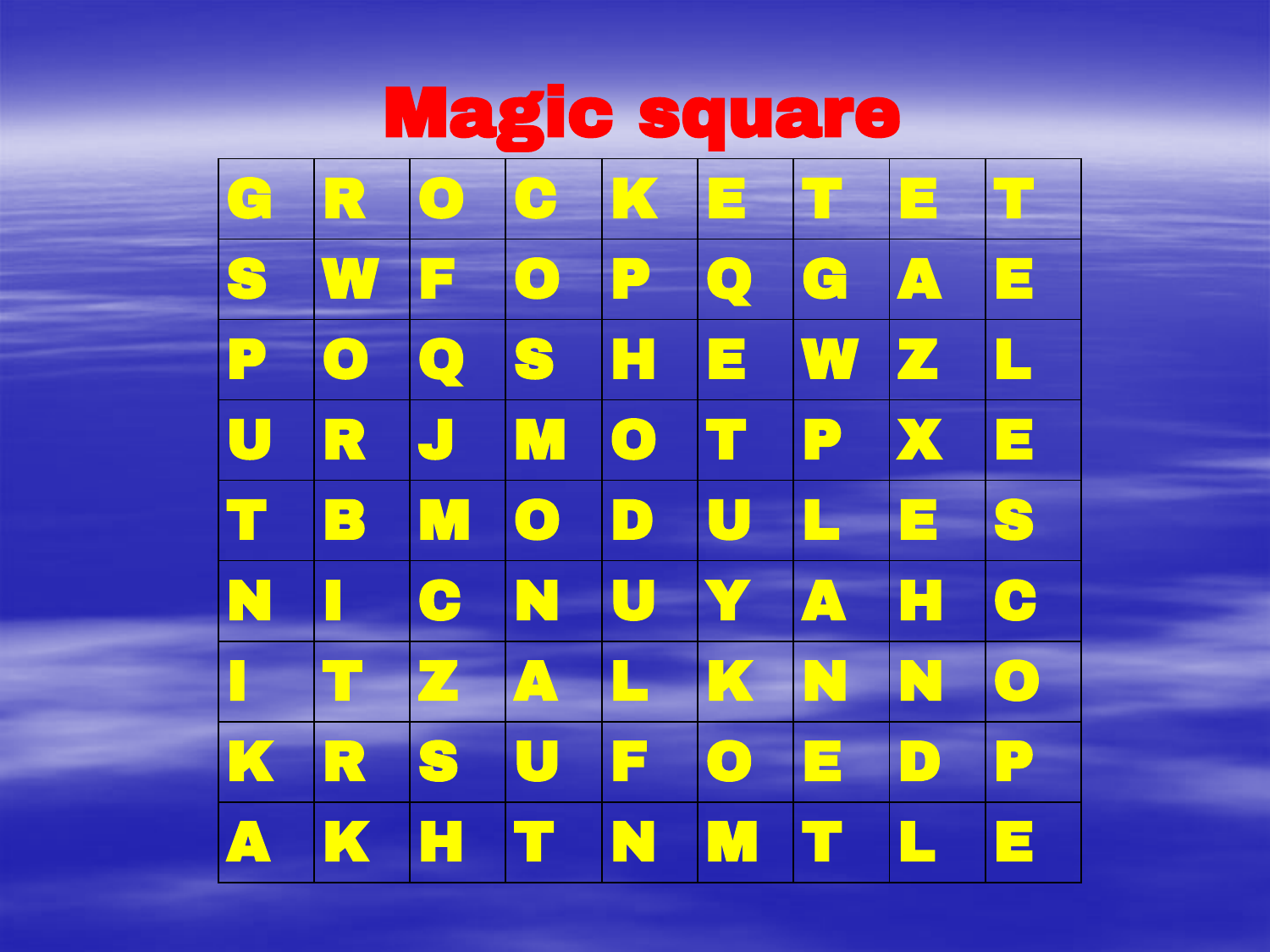

Magic square
| G | R | O | C | K | E | T | E | T |
| --- | --- | --- | --- | --- | --- | --- | --- | --- |
| S | W | F | O | P | Q | G | A | E |
| P | O | Q | S | H | E | W | Z | L |
| U | R | J | M | O | T | P | X | E |
| T | B | M | O | D | U | L | E | S |
| N | I | C | N | U | Y | A | H | C |
| I | T | Z | A | L | K | N | N | O |
| K | R | S | U | F | O | E | D | P |
| A | K | H | T | N | M | T | L | E |